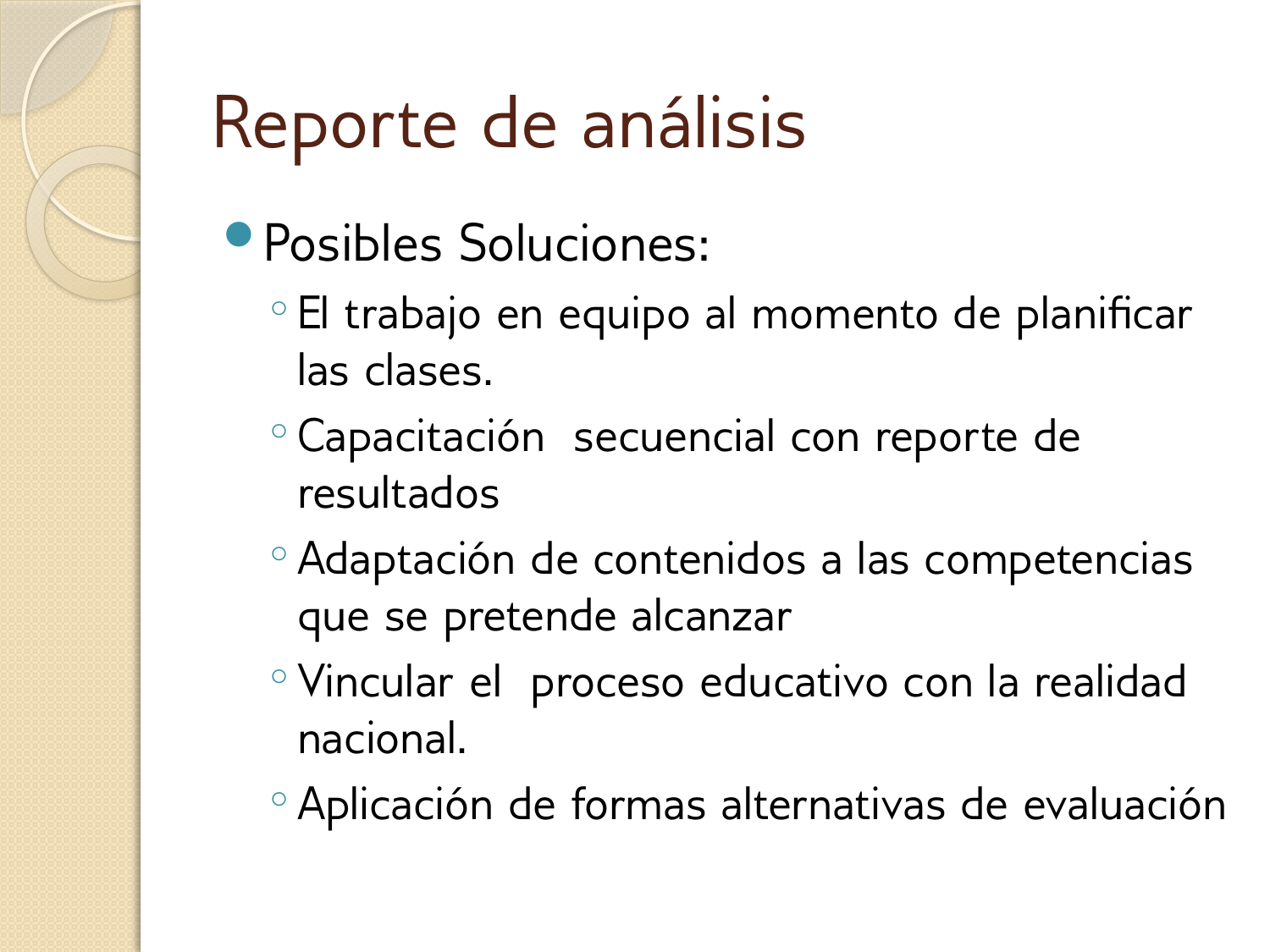

# Reporte de análisis
Posibles Soluciones:
El trabajo en equipo al momento de planificar las clases.
Capacitación  secuencial con reporte de resultados
Adaptación de contenidos a las competencias que se pretende alcanzar
Vincular el  proceso educativo con la realidad nacional.
Aplicación de formas alternativas de evaluación